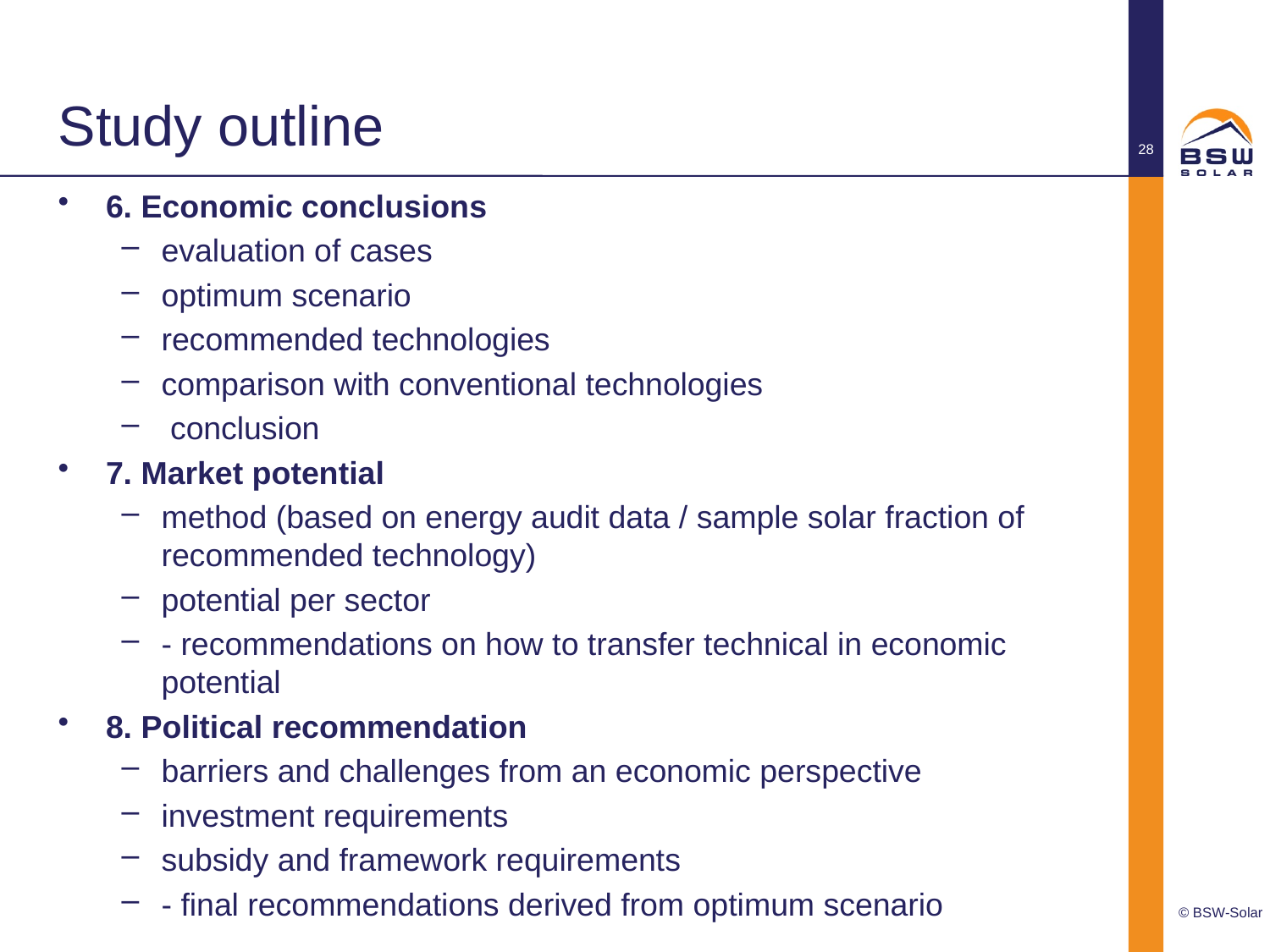

# Study outline
28
6. Economic conclusions
evaluation of cases
optimum scenario
recommended technologies
comparison with conventional technologies
 conclusion
7. Market potential
method (based on energy audit data / sample solar fraction of recommended technology)
potential per sector
- recommendations on how to transfer technical in economic potential
8. Political recommendation
barriers and challenges from an economic perspective
investment requirements
subsidy and framework requirements
- final recommendations derived from optimum scenario

© BSW-Solar